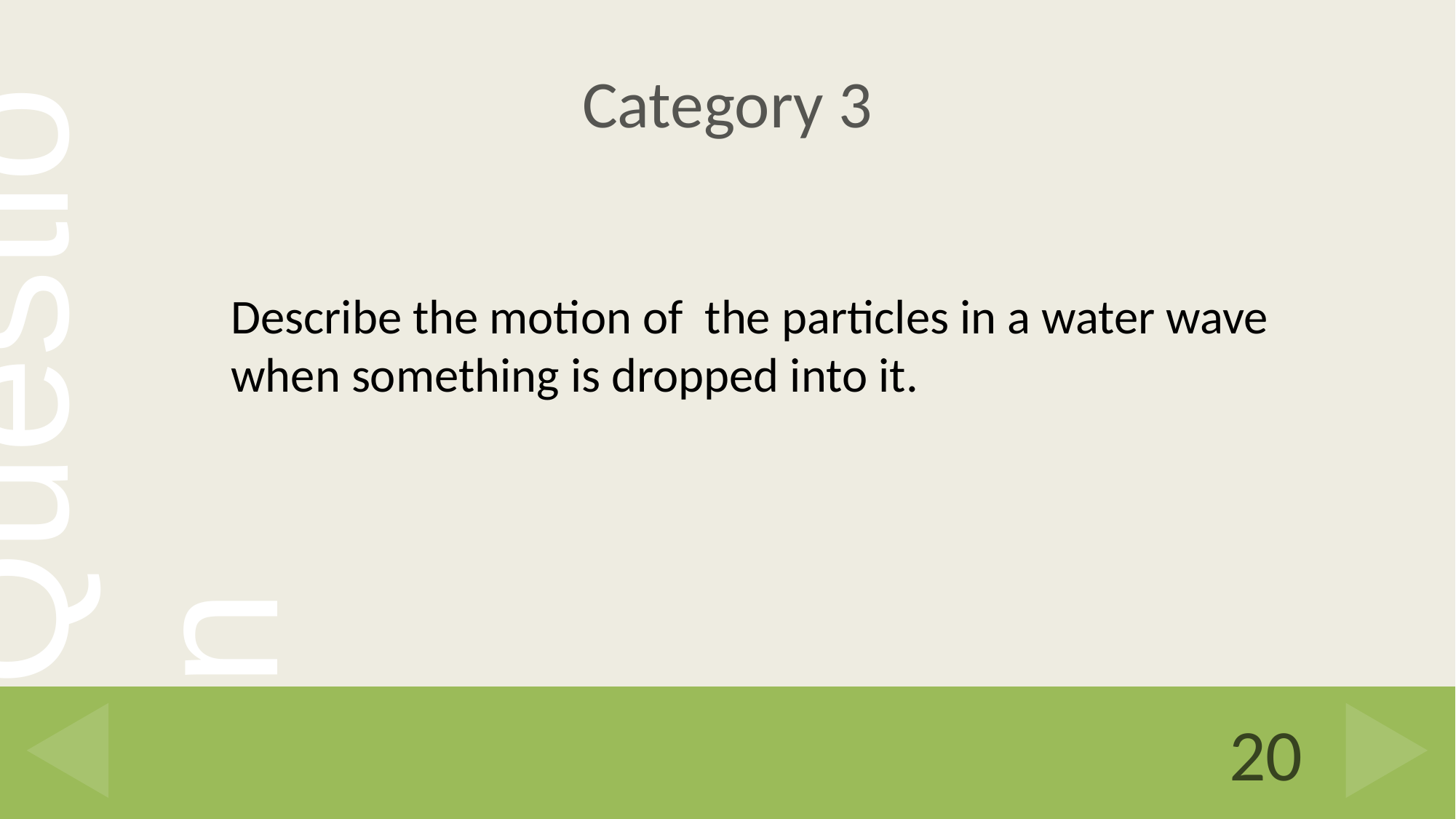

# Category 3
Describe the motion of  the particles in a water wave when something is dropped into it.
20